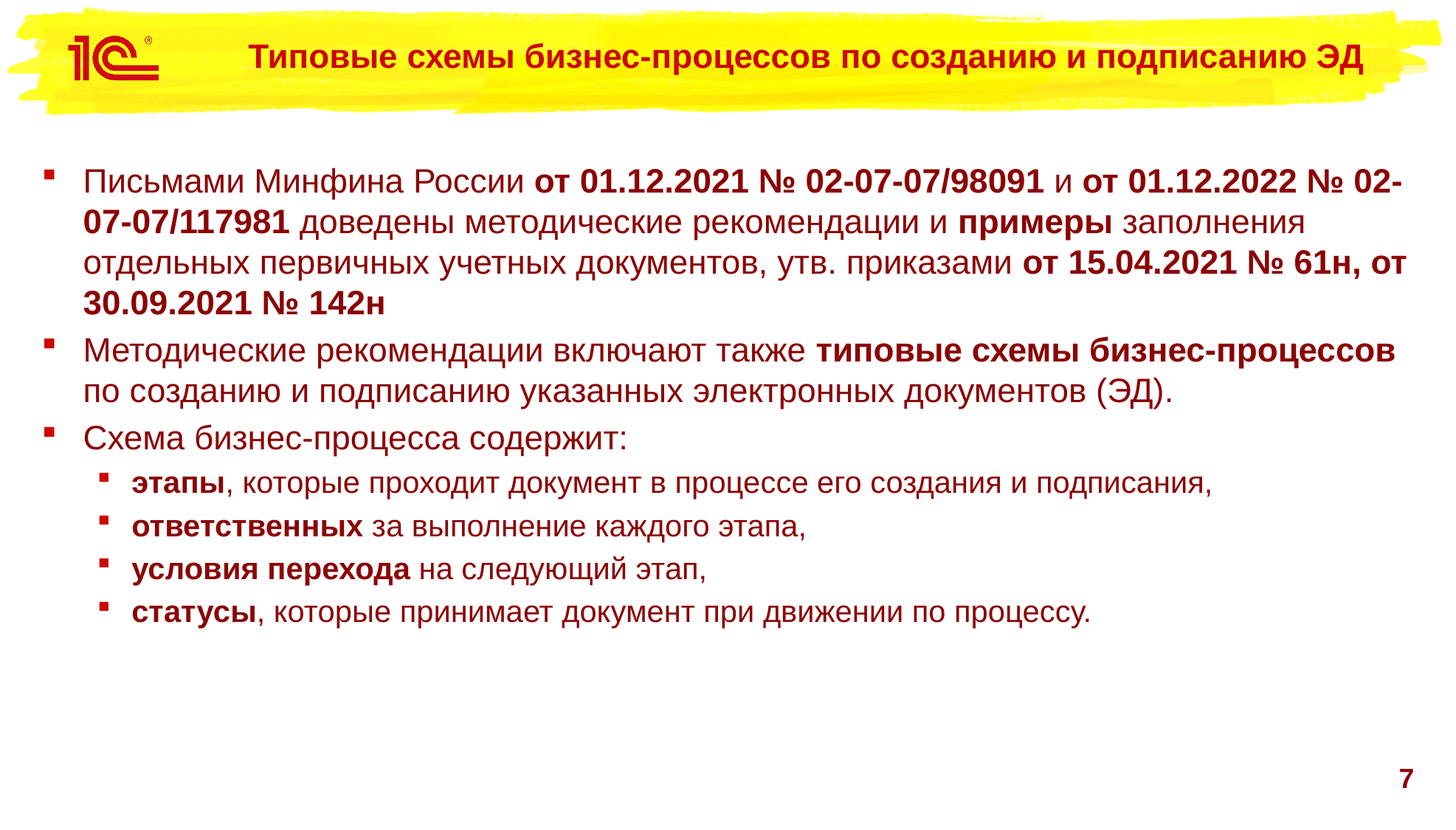

# Типовые схемы бизнес-процессов по созданию и подписанию ЭД
Письмами Минфина России от 01.12.2021 № 02-07-07/98091 и от 01.12.2022 № 02-07-07/117981 доведены методические рекомендации и примеры заполнения отдельных первичных учетных документов, утв. приказами от 15.04.2021 № 61н, от 30.09.2021 № 142н
Методические рекомендации включают также типовые схемы бизнес-процессов по созданию и подписанию указанных электронных документов (ЭД).
Схема бизнес-процесса содержит:
этапы, которые проходит документ в процессе его создания и подписания,
ответственных за выполнение каждого этапа,
условия перехода на следующий этап,
статусы, которые принимает документ при движении по процессу.
7